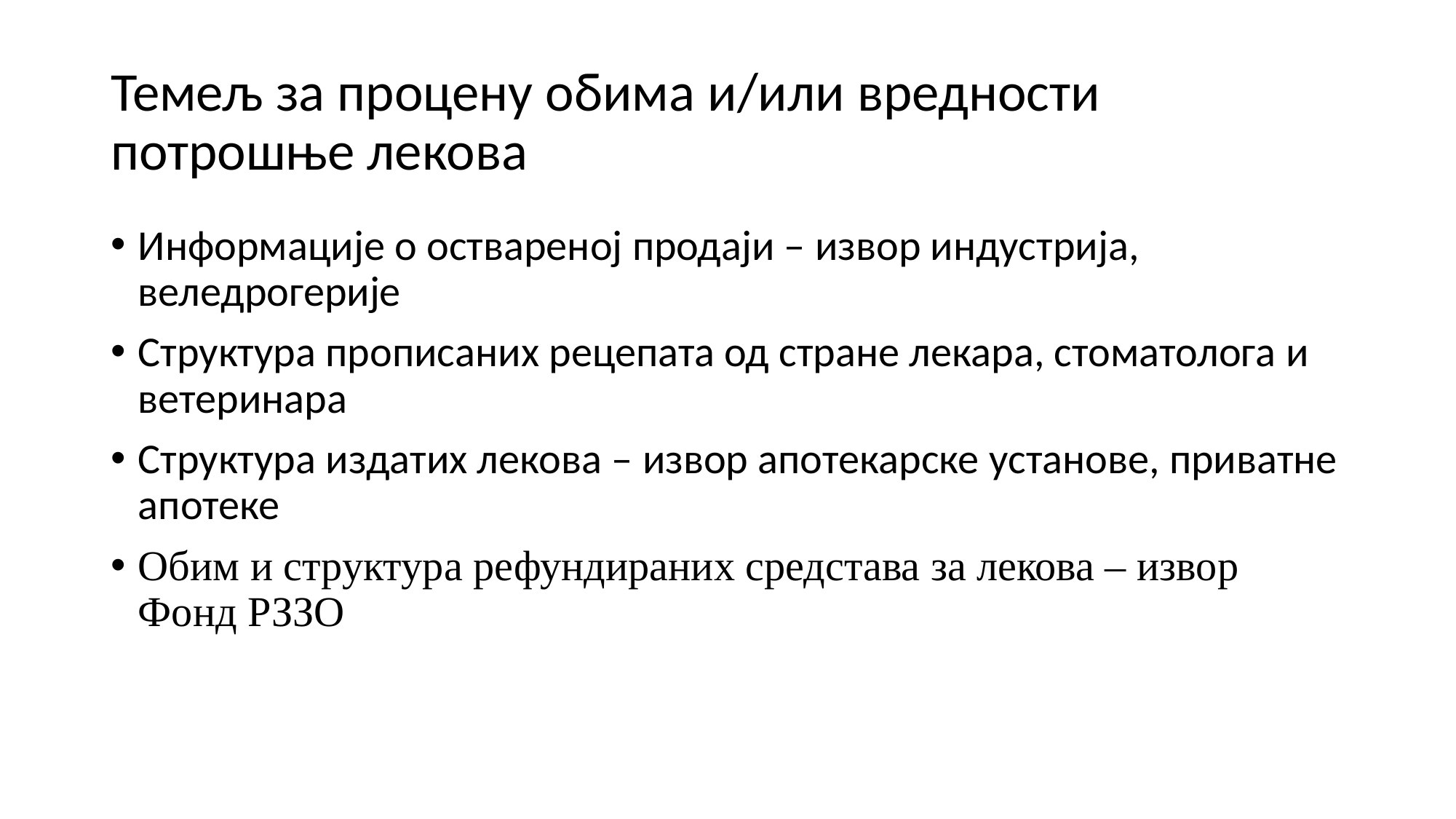

Темељ за процену обима и/или вредности потрошње лекова
Информације о оствареној продаји – извор индустрија, веледрогерије
Структура прописаних рецепата од стране лекара, стоматолога и ветеринара
Структура издатих лекова – извор апотекарске установе, приватне апотеке
Обим и структура рефундираних средстава за лекова – извор Фонд РЗЗО